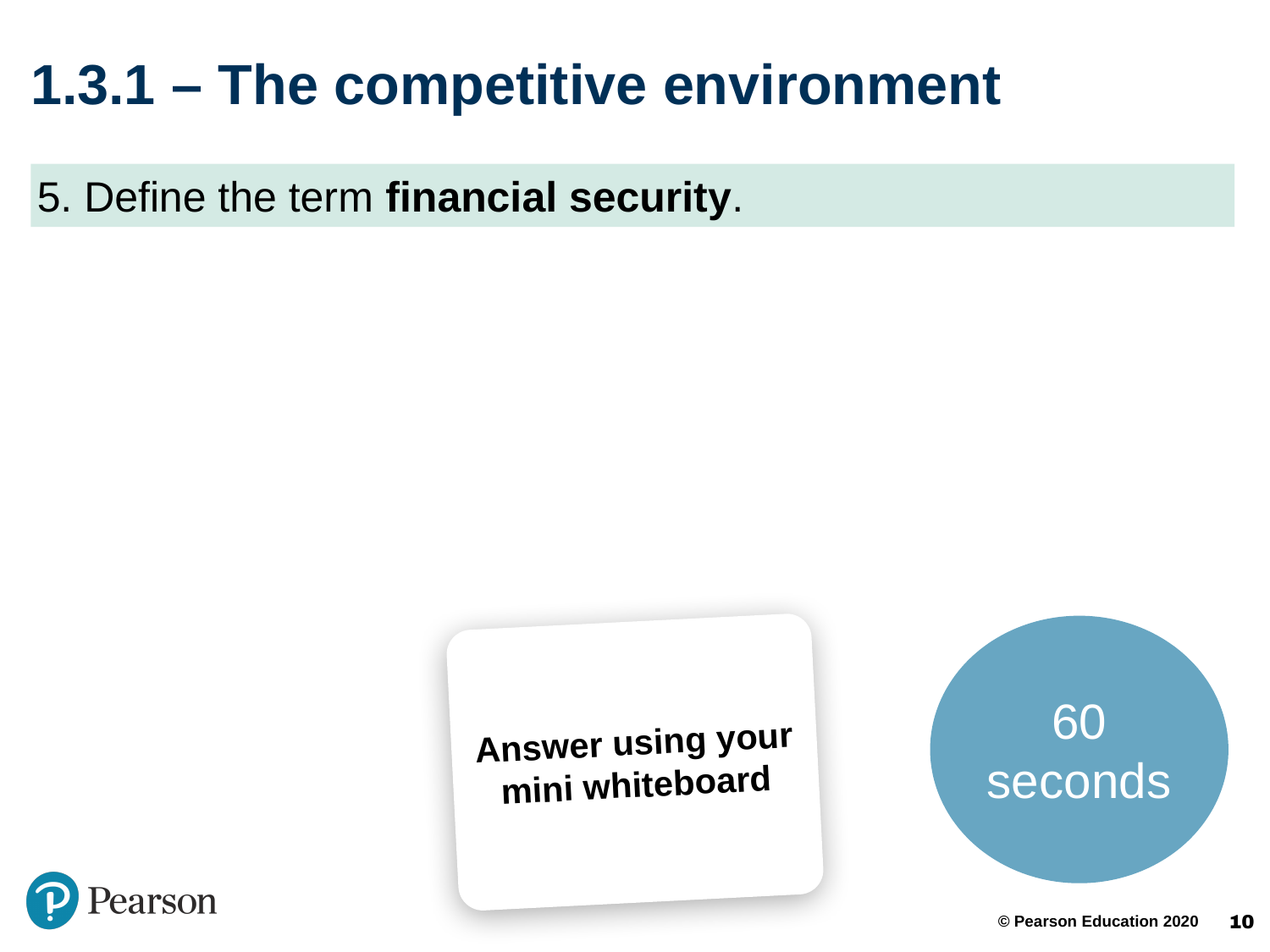

# 1.3.1 – The competitive environment
5. Define the term financial security.

60 seconds

Answer using your mini whiteboard

10